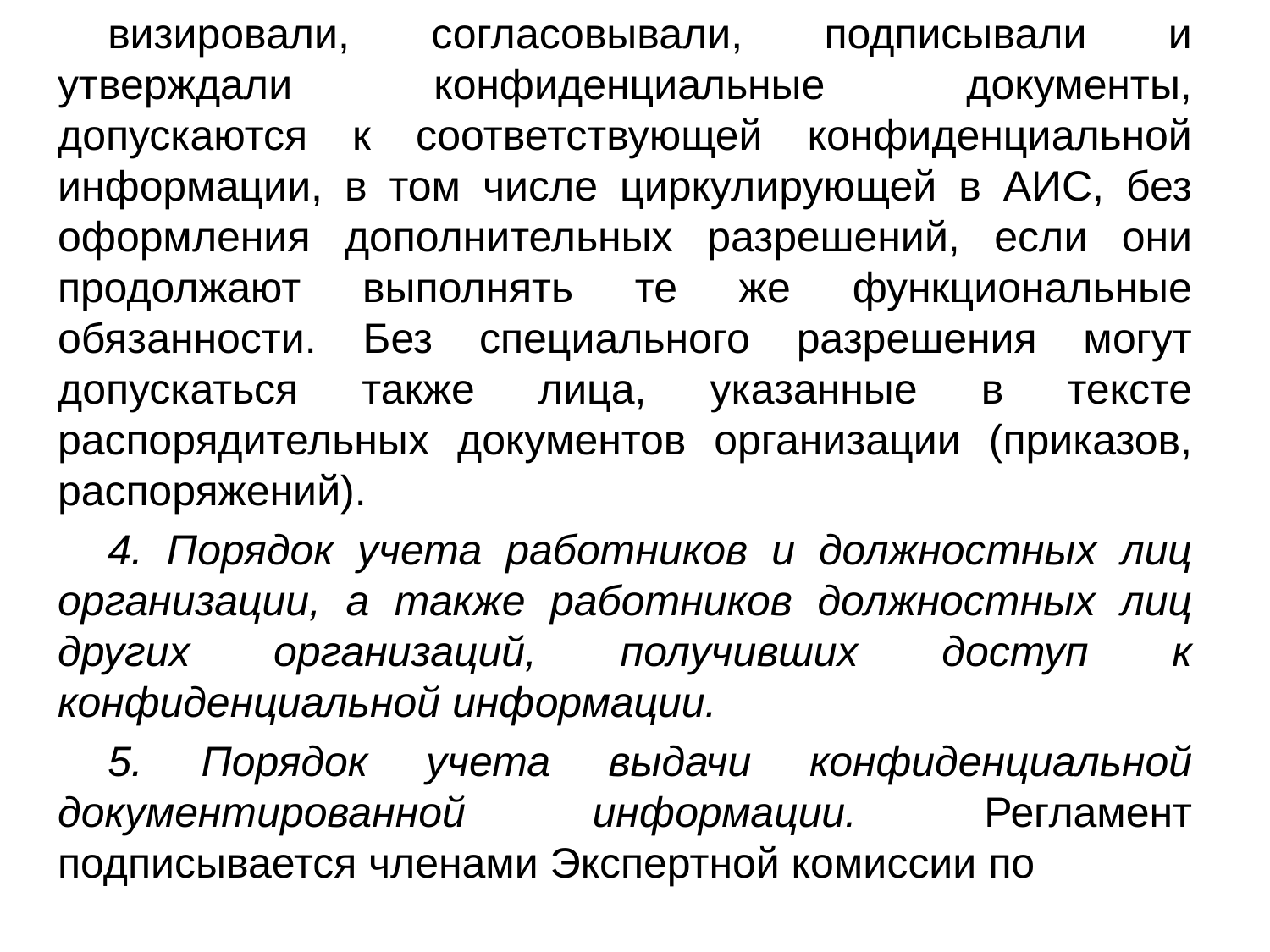

визировали, согласовывали, подписывали и утверждали конфиденциальные документы, допускаются к соответствующей конфиденциальной информации, в том числе циркулирующей в АИС, без оформления дополнительных разрешений, если они продолжают выполнять те же функциональные обязанности. Без специального разрешения могут допускаться также лица, указанные в тексте распорядительных документов организации (приказов, распоряжений).
4. Порядок учета работников и должностных лиц организации, а также работников должностных лиц других организаций, получивших доступ к конфиденциальной информации.
5. Порядок учета выдачи конфиденциальной документированной информации. Регламент подписывается членами Экспертной комиссии по